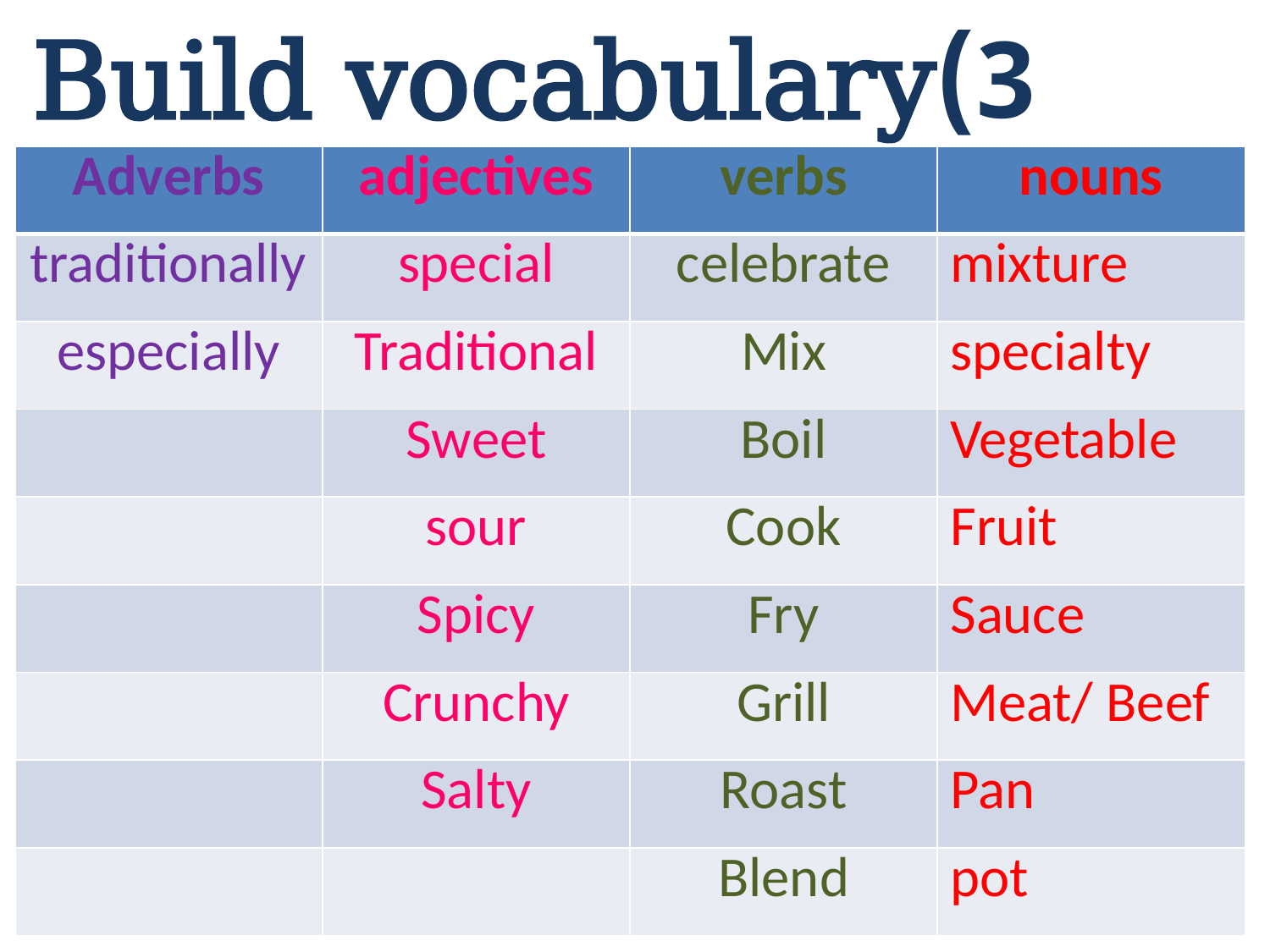

3)Build vocabulary
| Adverbs | adjectives | verbs | nouns |
| --- | --- | --- | --- |
| traditionally | special | celebrate | mixture |
| especially | Traditional | Mix | specialty |
|  | Sweet | Boil | Vegetable |
|  | sour | Cook | Fruit |
|  | Spicy | Fry | Sauce |
|  | Crunchy | Grill | Meat/ Beef |
|  | Salty | Roast | Pan |
|  |  | Blend | pot |